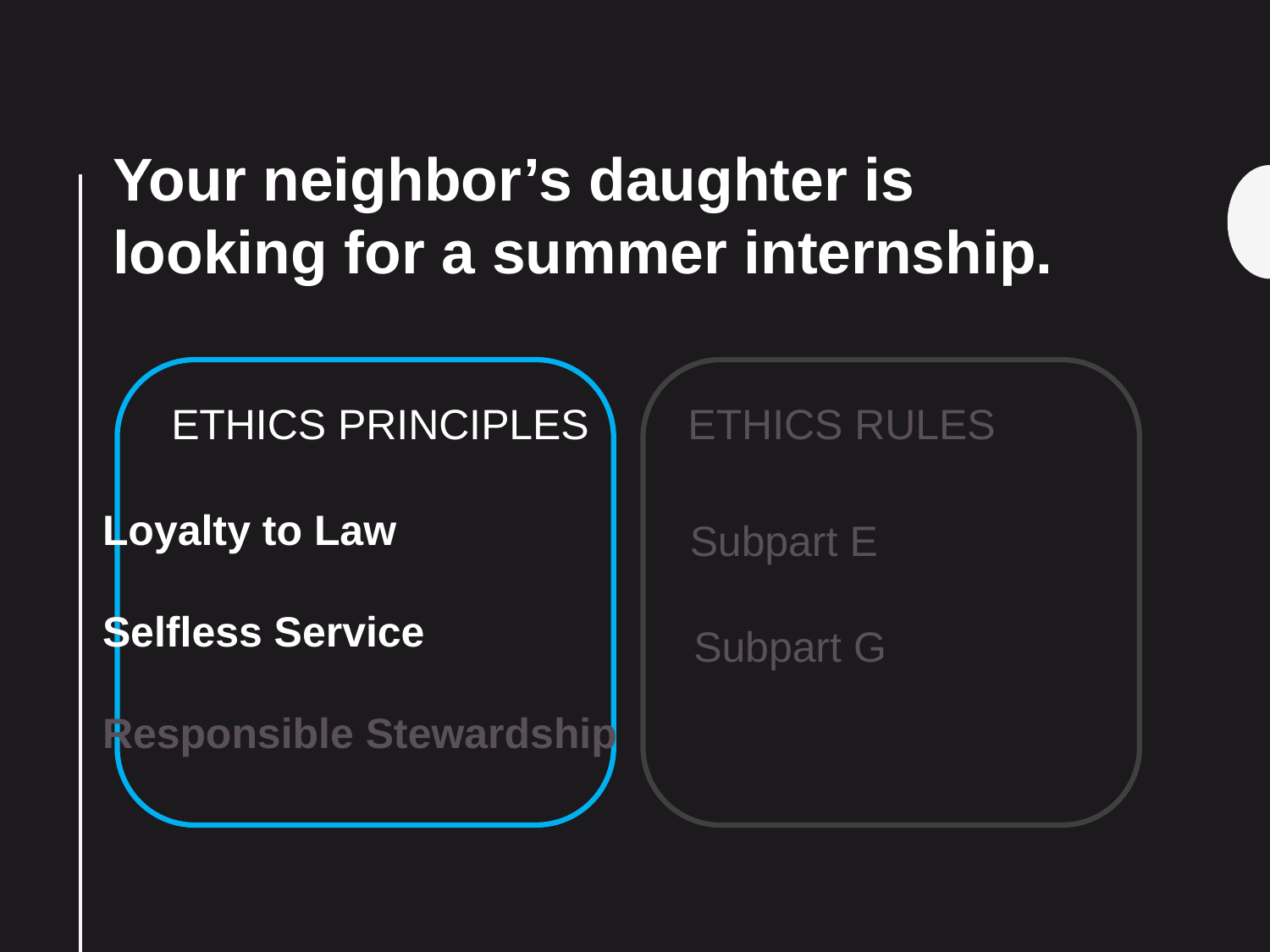

Your neighbor’s daughter is looking for a summer internship.

ETHICS RULES
ETHICS PRINCIPLES
Loyalty to Law

Selfless Service

Responsible Stewardship
Subpart E
Subpart G